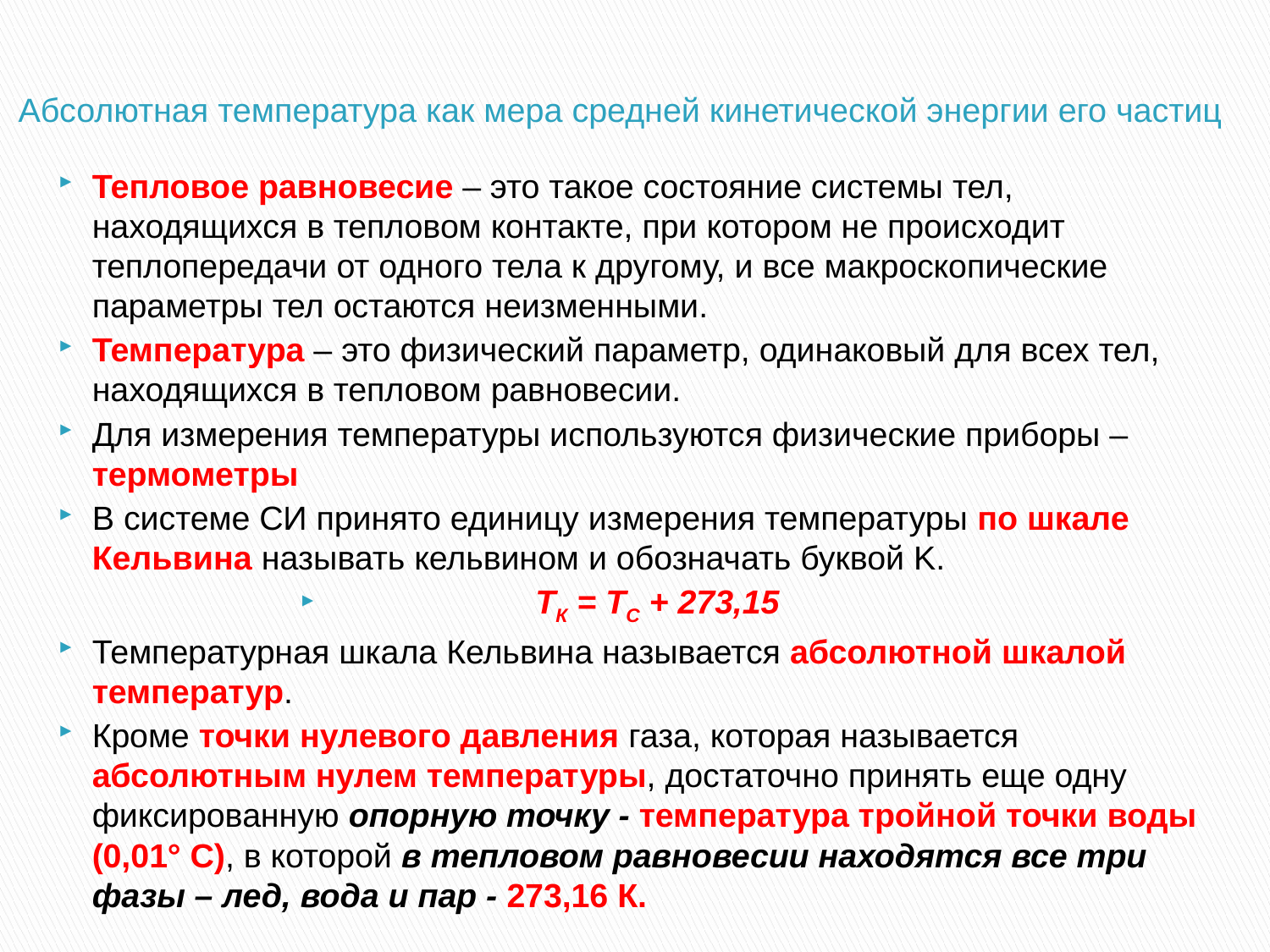

# Абсолютная температура как мера средней кинетической энергии его частиц
Тепловое равновесие – это такое состояние системы тел, находящихся в тепловом контакте, при котором не происходит теплопередачи от одного тела к другому, и все макроскопические параметры тел остаются неизменными.
Температура – это физический параметр, одинаковый для всех тел, находящихся в тепловом равновесии.
Для измерения температуры используются физические приборы – термометры
В системе СИ принято единицу измерения температуры по шкале Кельвина называть кельвином и обозначать буквой K.
TК = TС + 273,15
Температурная шкала Кельвина называется абсолютной шкалой температур.
Кроме точки нулевого давления газа, которая называется абсолютным нулем температуры, достаточно принять еще одну фиксированную опорную точку - температура тройной точки воды (0,01° С), в которой в тепловом равновесии находятся все три фазы – лед, вода и пар - 273,16 К.